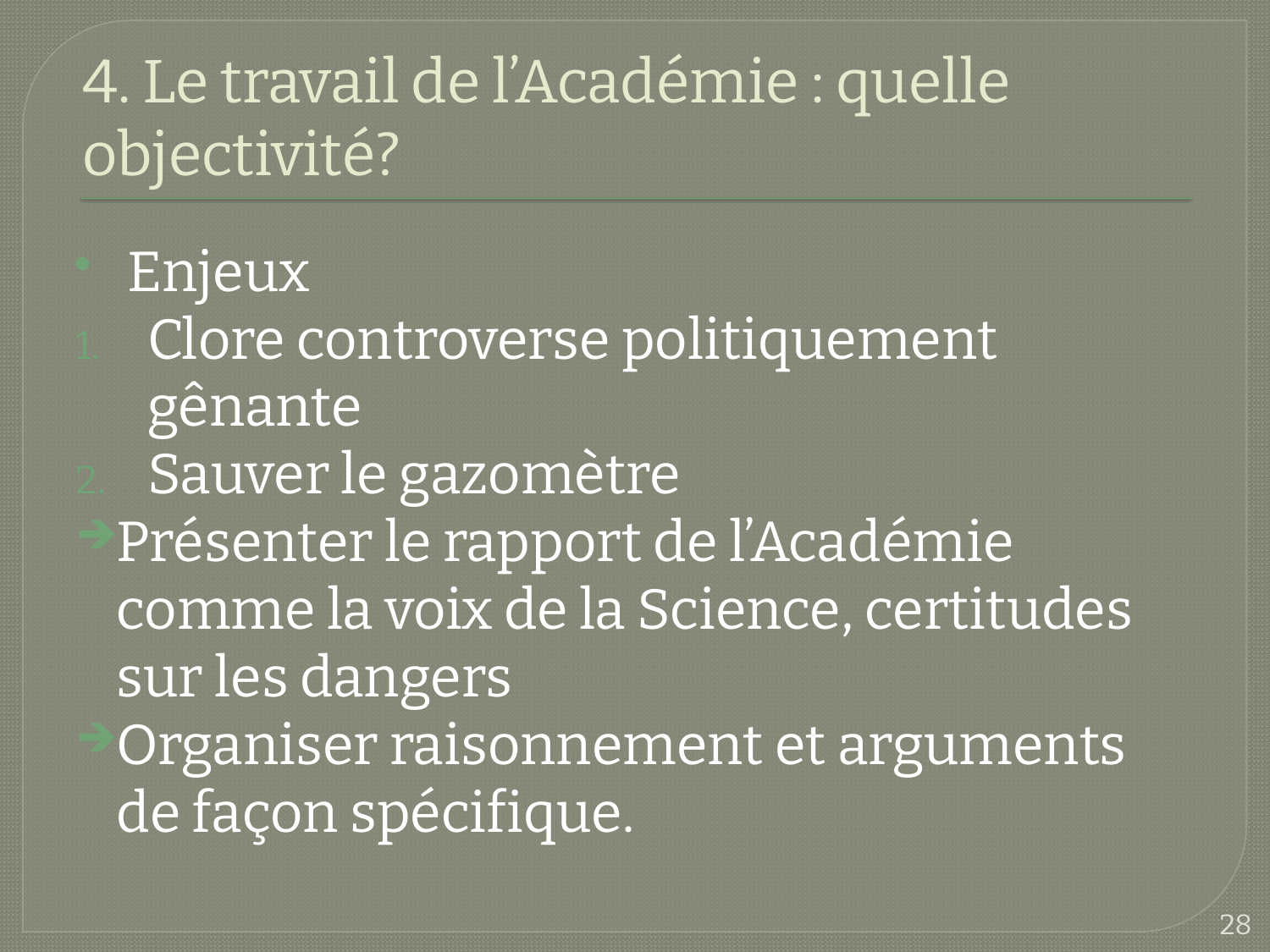

# 4. Le travail de l’Académie : quelle objectivité?
 Enjeux
Clore controverse politiquement gênante
Sauver le gazomètre
Présenter le rapport de l’Académie comme la voix de la Science, certitudes sur les dangers
Organiser raisonnement et arguments de façon spécifique.
28